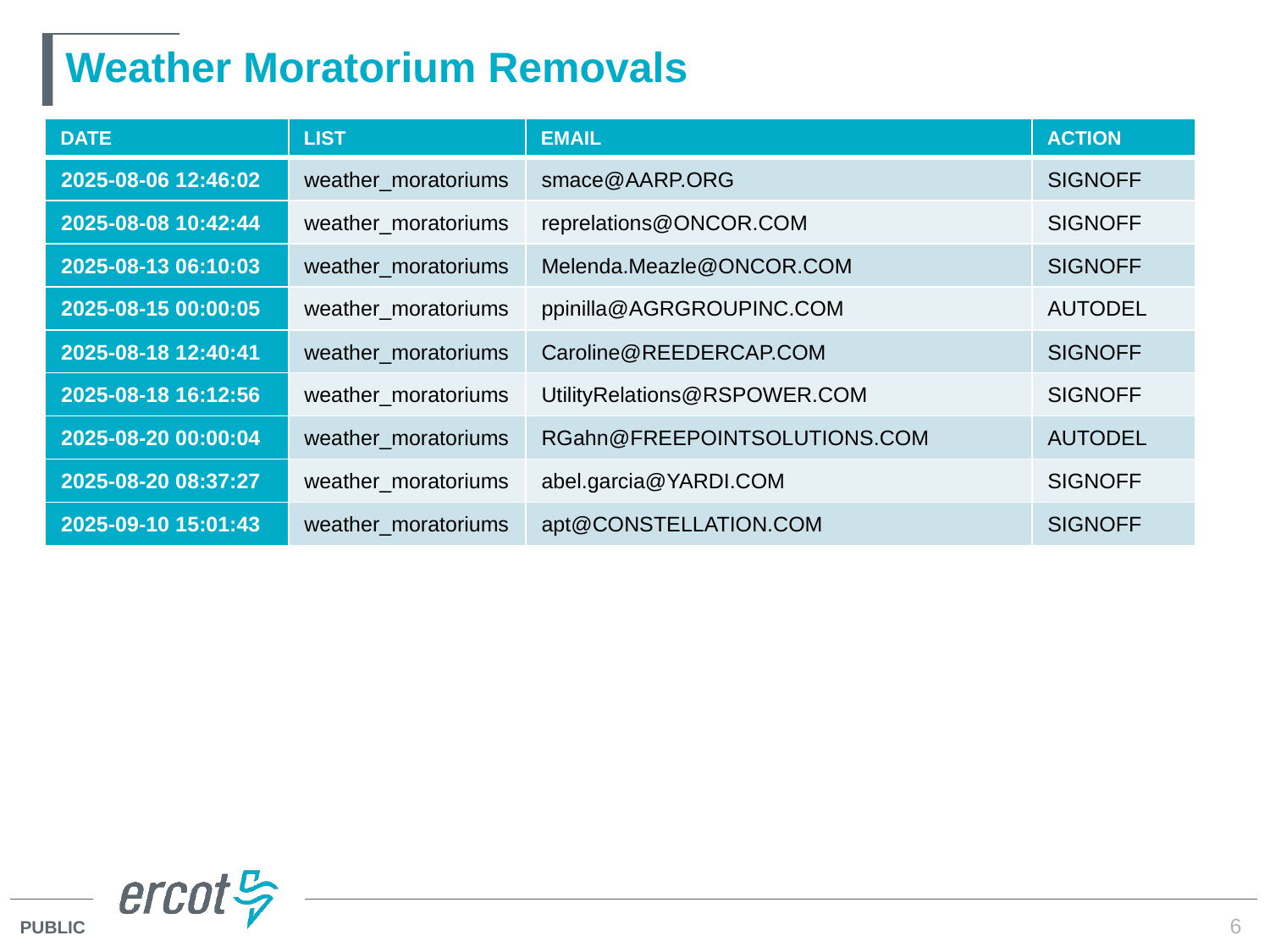

# Weather Moratorium Removals

| DATE | LIST | EMAIL | ACTION |
| --- | --- | --- | --- |
| 2025-08-06 12:46:02 | weather\_moratoriums | smace@AARP.ORG | SIGNOFF |
| 2025-08-08 10:42:44 | weather\_moratoriums | reprelations@ONCOR.COM | SIGNOFF |
| 2025-08-13 06:10:03 | weather\_moratoriums | Melenda.Meazle@ONCOR.COM | SIGNOFF |
| 2025-08-15 00:00:05 | weather\_moratoriums | ppinilla@AGRGROUPINC.COM | AUTODEL |
| 2025-08-18 12:40:41 | weather\_moratoriums | Caroline@REEDERCAP.COM | SIGNOFF |
| 2025-08-18 16:12:56 | weather\_moratoriums | UtilityRelations@RSPOWER.COM | SIGNOFF |
| 2025-08-20 00:00:04 | weather\_moratoriums | RGahn@FREEPOINTSOLUTIONS.COM | AUTODEL |
| 2025-08-20 08:37:27 | weather\_moratoriums | abel.garcia@YARDI.COM | SIGNOFF |
| 2025-09-10 15:01:43 | weather\_moratoriums | apt@CONSTELLATION.COM | SIGNOFF |
6